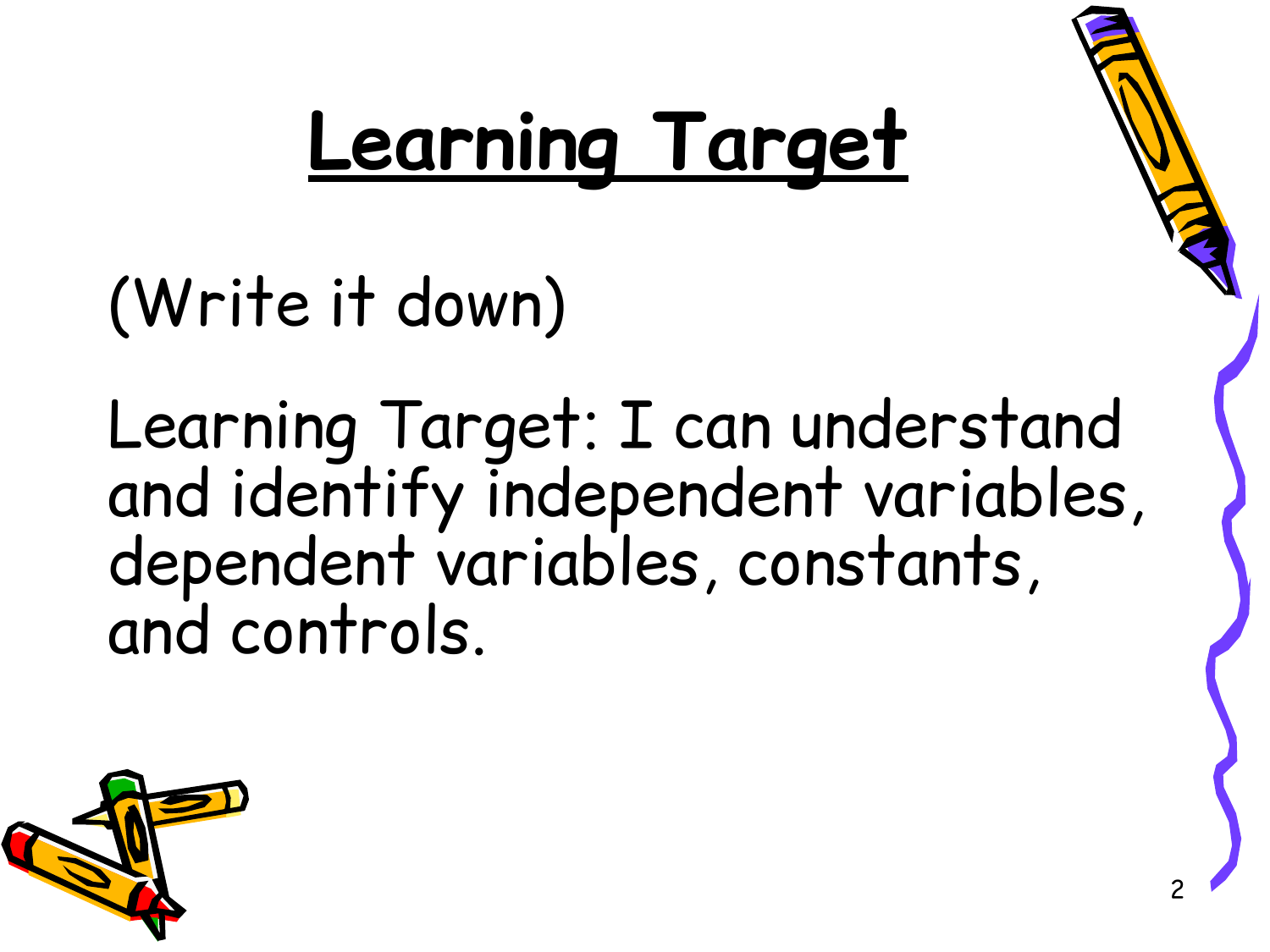

# Learning Target
(Write it down)

Learning Target: I can understand and identify independent variables, dependent variables, constants, and controls.

2